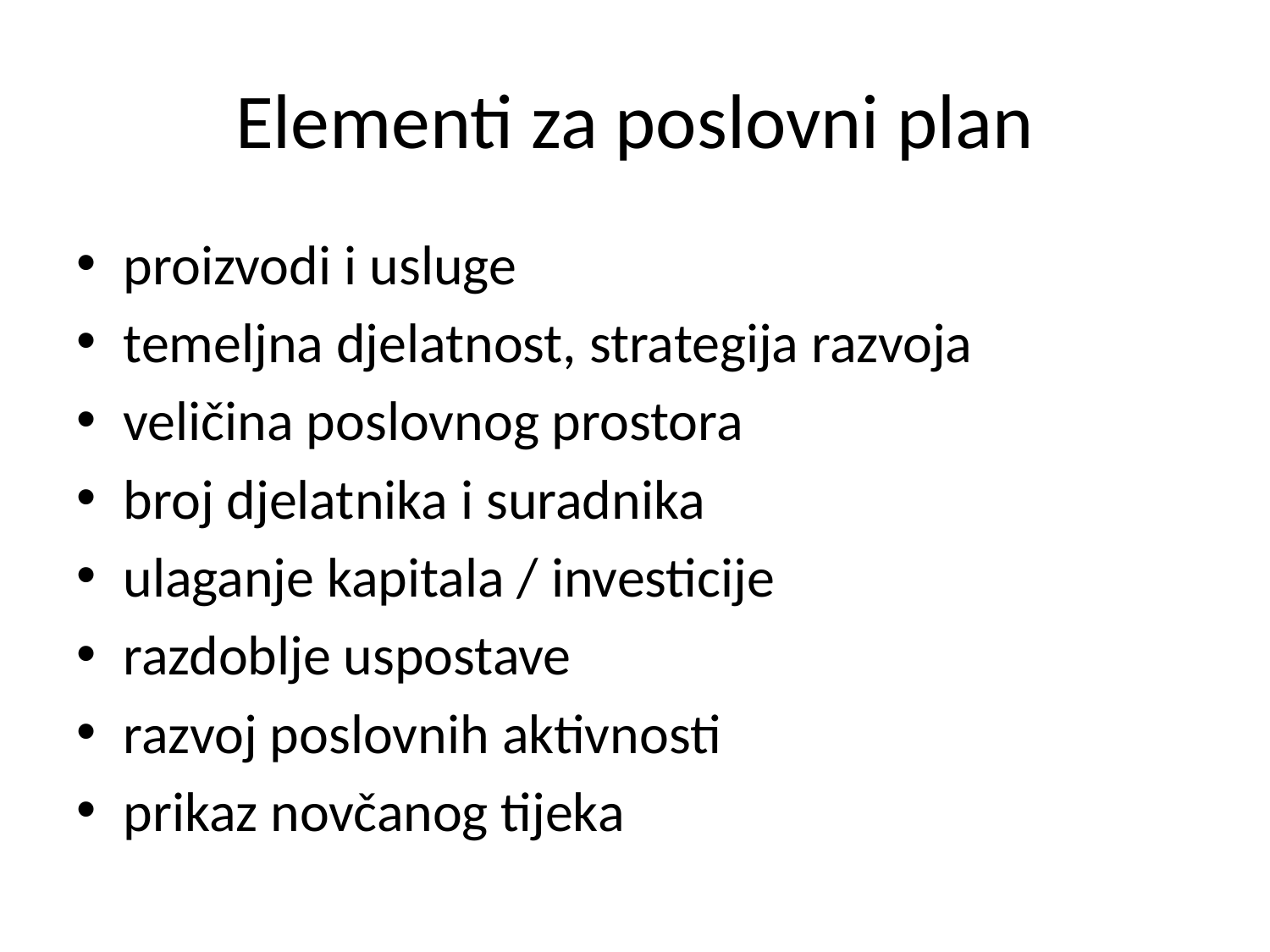

# Elementi za poslovni plan
proizvodi i usluge
temeljna djelatnost, strategija razvoja
veličina poslovnog prostora
broj djelatnika i suradnika
ulaganje kapitala / investicije
razdoblje uspostave
razvoj poslovnih aktivnosti
prikaz novčanog tijeka